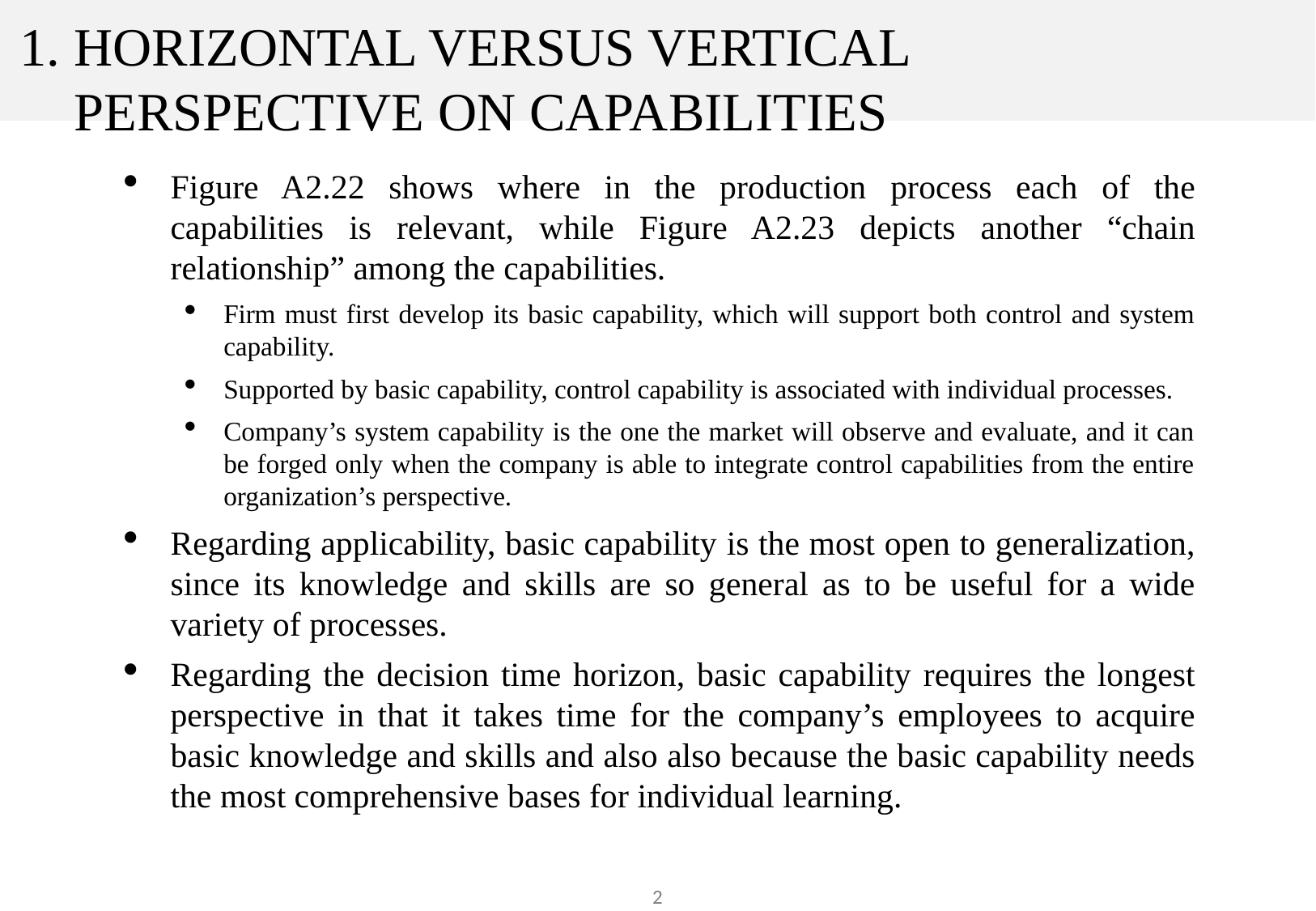

# 1. HORIZONTAL VERSUS VERTICAL PERSPECTIVE ON CAPABILITIES
Figure A2.22 shows where in the production process each of the capabilities is relevant, while Figure A2.23 depicts another “chain relationship” among the capabilities.
Firm must first develop its basic capability, which will support both control and system capability.
Supported by basic capability, control capability is associated with individual processes.
Company’s system capability is the one the market will observe and evaluate, and it can be forged only when the company is able to integrate control capabilities from the entire organization’s perspective.
Regarding applicability, basic capability is the most open to generalization, since its knowledge and skills are so general as to be useful for a wide variety of processes.
Regarding the decision time horizon, basic capability requires the longest perspective in that it takes time for the company’s employees to acquire basic knowledge and skills and also also because the basic capability needs the most comprehensive bases for individual learning.